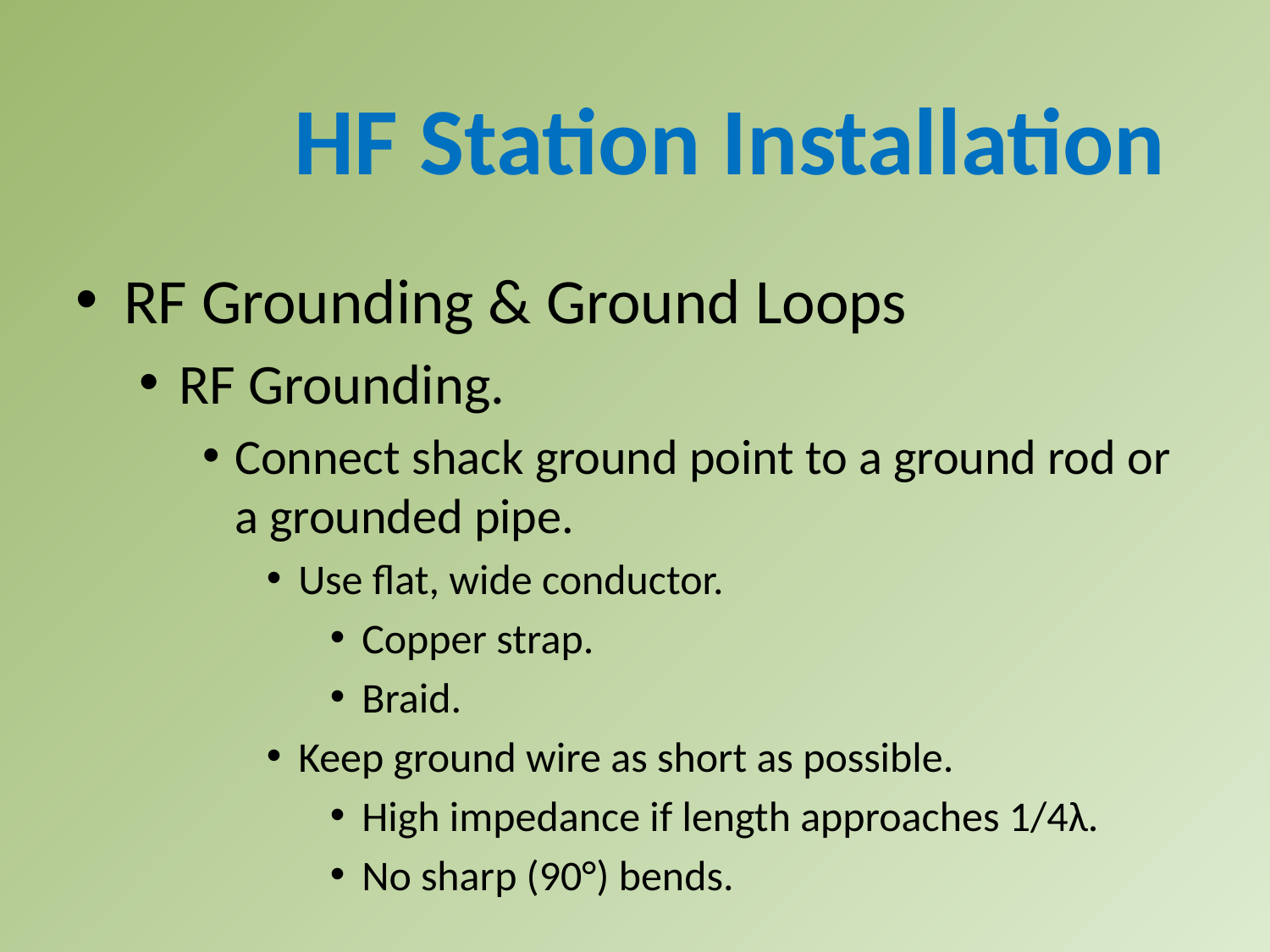

HF Station Installation
RF Grounding & Ground Loops
RF Grounding.
Connect shack ground point to a ground rod or a grounded pipe.
Use flat, wide conductor.
Copper strap.
Braid.
Keep ground wire as short as possible.
High impedance if length approaches 1/4λ.
No sharp (90°) bends.